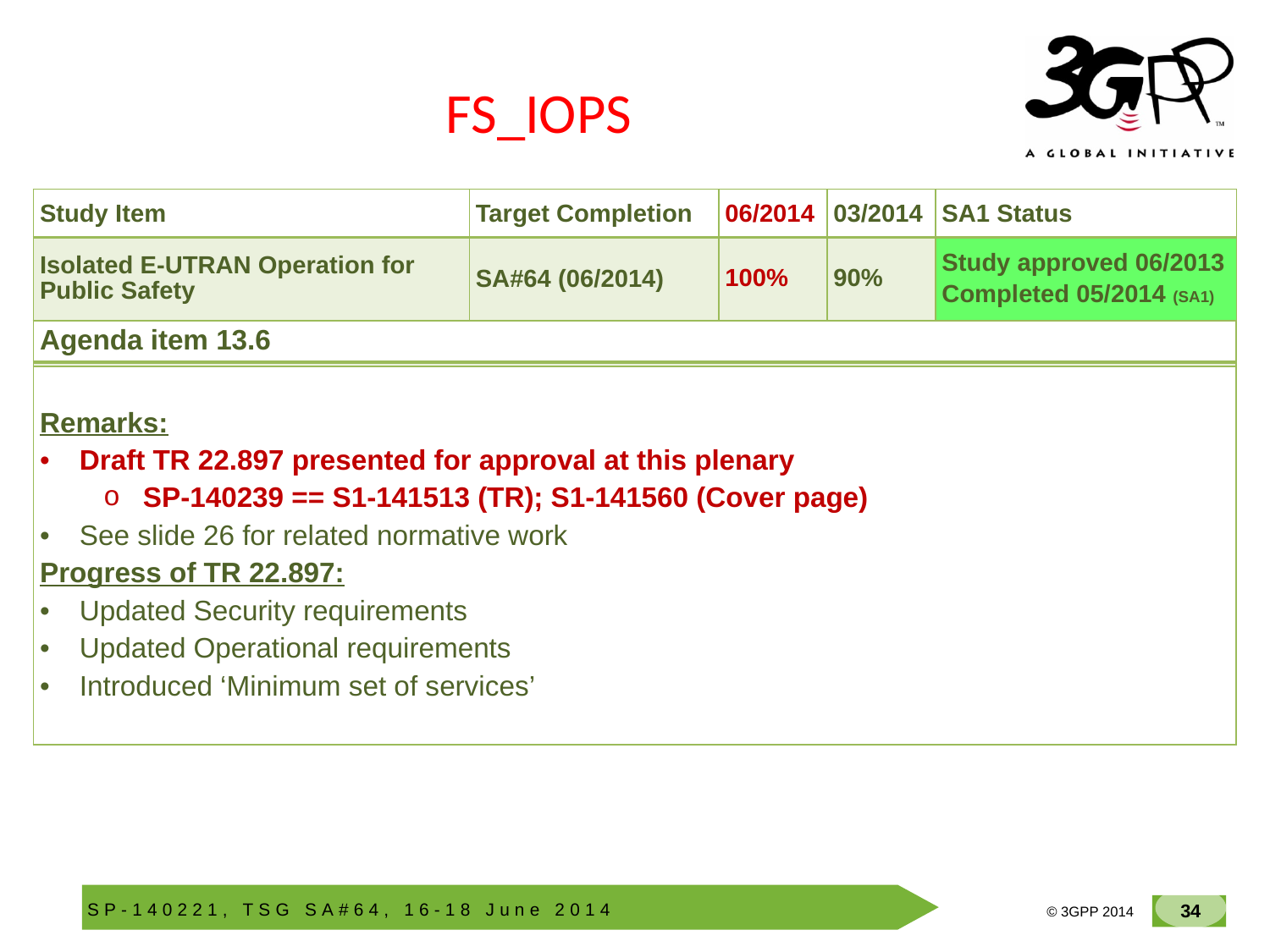

# FS_IOPS
| Study Item | Target Completion | 06/2014 | 03/2014 | SA1 Status |
| --- | --- | --- | --- | --- |
| Isolated E-UTRAN Operation for Public Safety | SA#64 (06/2014) | 100% | 90% | Study approved 06/2013 Completed 05/2014 (SA1) |
| Agenda item 13.6 |
| --- |
|  |
| Remarks: Draft TR 22.897 presented for approval at this plenary SP-140239 == S1-141513 (TR); S1-141560 (Cover page) See slide 26 for related normative work Progress of TR 22.897: Updated Security requirements Updated Operational requirements Introduced ‘Minimum set of services’ |